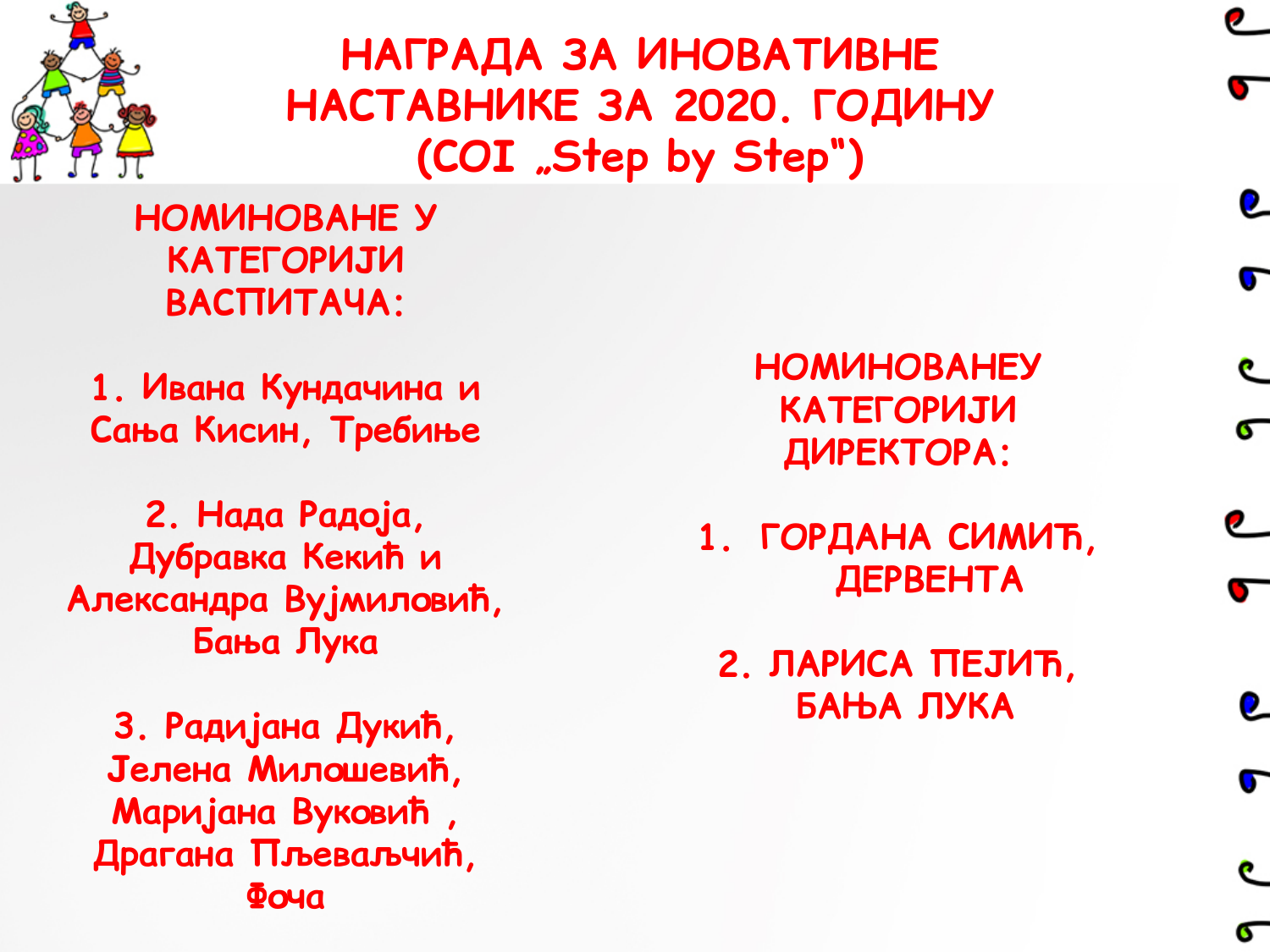

НАГРАДА ЗА ИНОВАТИВНЕ НАСТАВНИКЕ ЗА 2020. ГОДИНУ
(COI „Step by Step“)
НОМИНОВАНЕУ КАТЕГОРИЈИ ДИРЕКТОРА:

ГОРДАНА СИМИЋ, ДЕРВЕНТА

2. ЛАРИСА ПЕЈИЋ,
 БАЊА ЛУКА

# НОМИНОВАНЕ У КАТЕГОРИЈИ ВАСПИТАЧА: 1. Ивана Кундачина и Сања Кисин, Требиње 2. Нада Радоја, Дубравка Кекић и Александра Вујмиловић, Бања Лука 3. Радијана Дукић, Јелена Милошевић, Маријана Вуковић , Драгана Пљеваљчић, Фоча